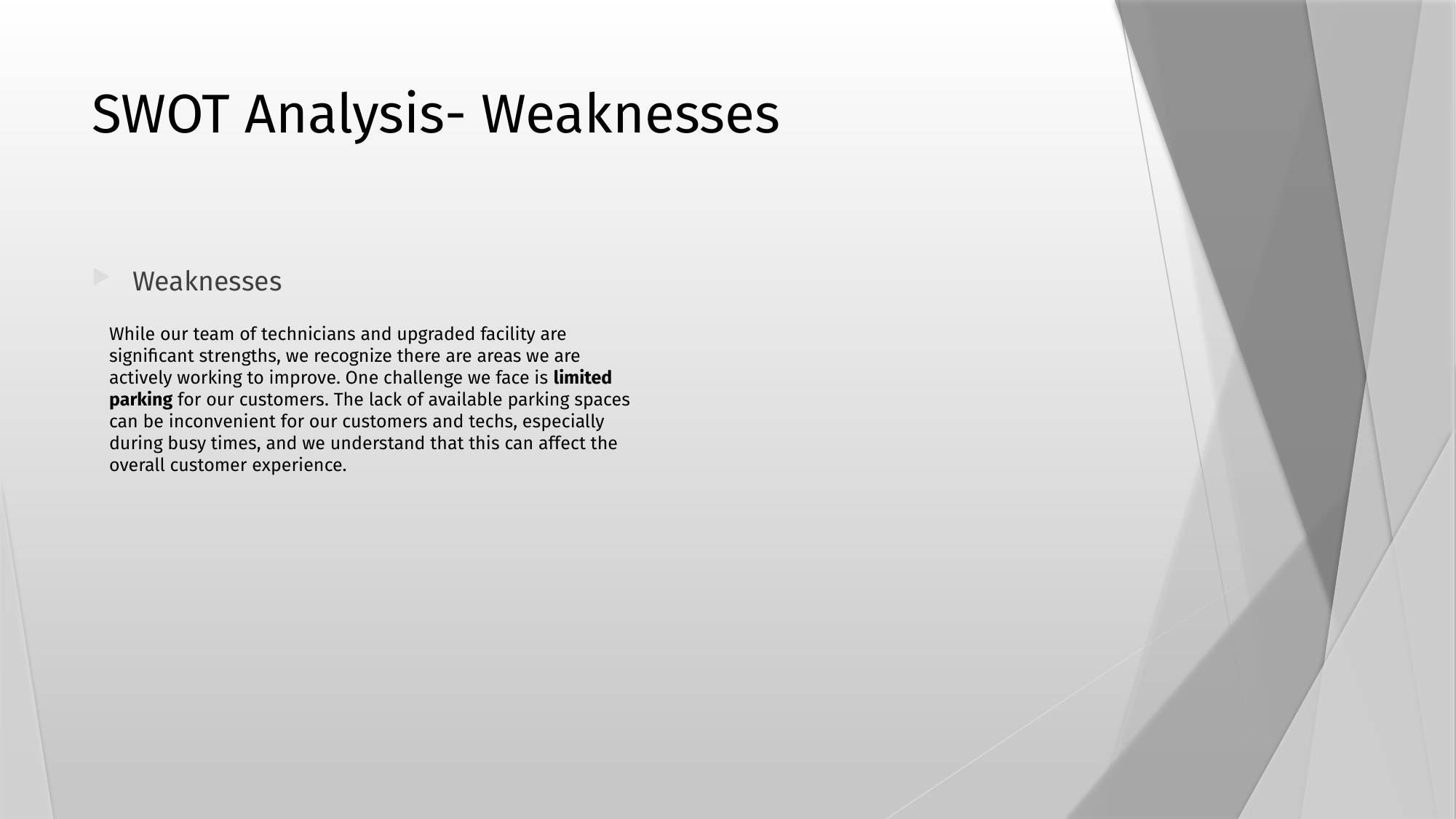

# SWOT Analysis- Weaknesses
Weaknesses

While our team of technicians and upgraded facility are significant strengths, we recognize there are areas we are actively working to improve. One challenge we face is limited parking for our customers. The lack of available parking spaces can be inconvenient for our customers and techs, especially during busy times, and we understand that this can affect the overall customer experience.